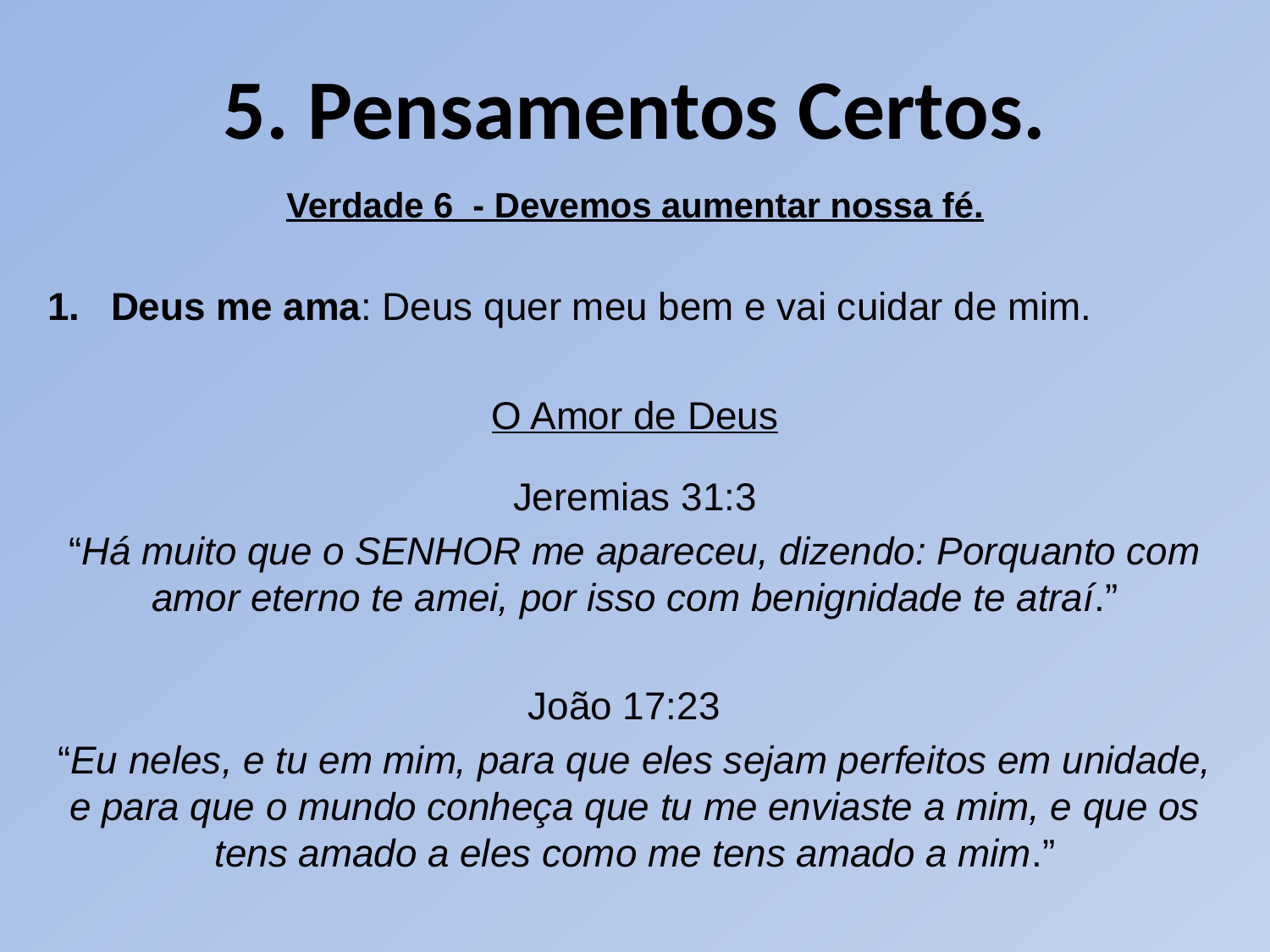

# 5. Pensamentos Certos.
Verdade 6  - Devemos aumentar nossa fé.

Deus me ama: Deus quer meu bem e vai cuidar de mim.

O Amor de Deus

 Jeremias 31:3
“Há muito que o SENHOR me apareceu, dizendo: Porquanto com amor eterno te amei, por isso com benignidade te atraí.”

João 17:23
“Eu neles, e tu em mim, para que eles sejam perfeitos em unidade, e para que o mundo conheça que tu me enviaste a mim, e que os tens amado a eles como me tens amado a mim.”